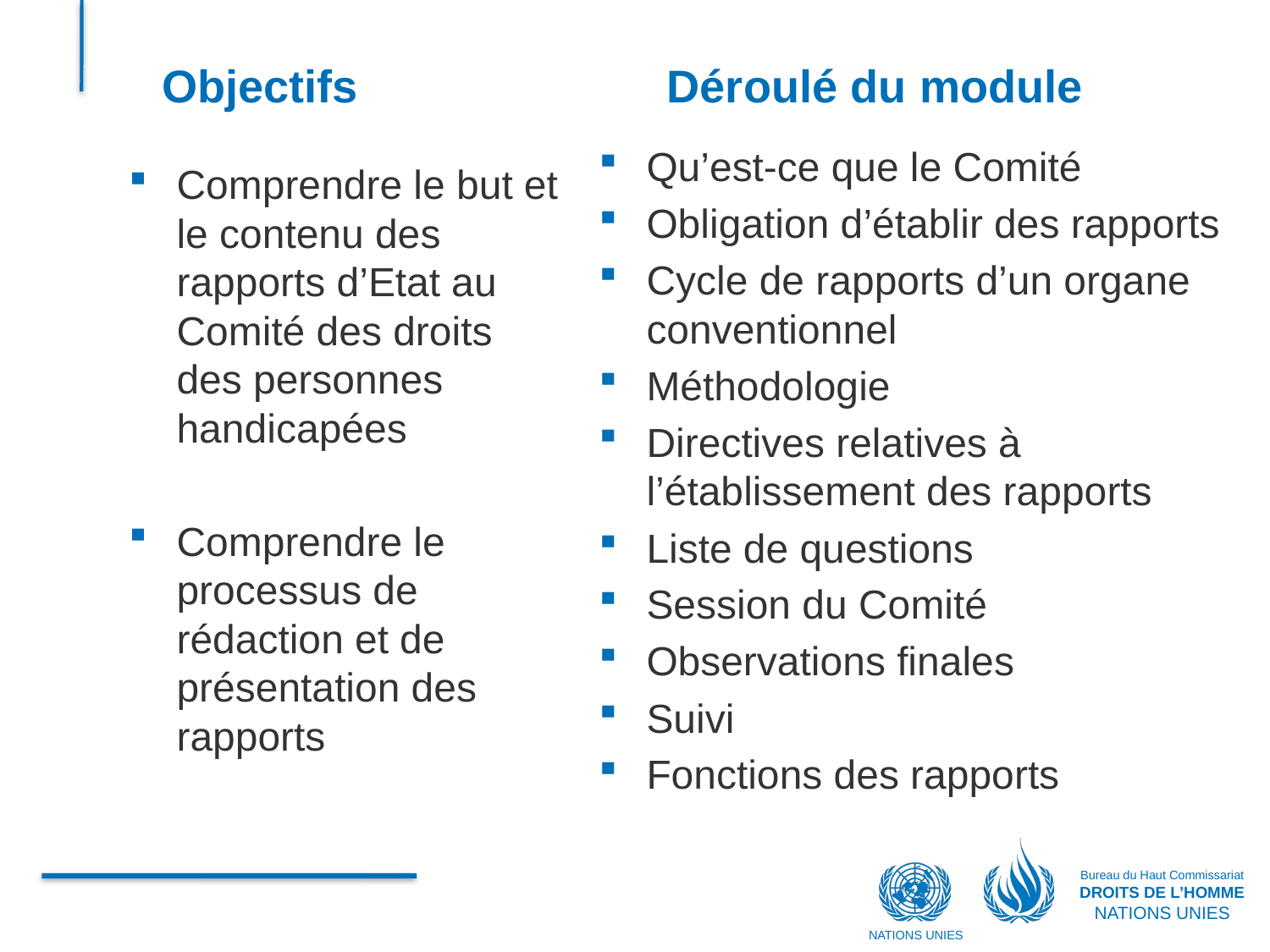

Objectifs
Déroulé du module
Qu’est-ce que le Comité
Obligation d’établir des rapports
Cycle de rapports d’un organe conventionnel
Méthodologie
Directives relatives à l’établissement des rapports
Liste de questions
Session du Comité
Observations finales
Suivi
Fonctions des rapports

Comprendre le but et le contenu des rapports d’Etat au Comité des droits des personnes handicapées

Comprendre le processus de rédaction et de présentation des rapports
Bureau du Haut Commissariat
DROITS DE L’HOMME
NATIONS UNIES
NATIONS UNIES